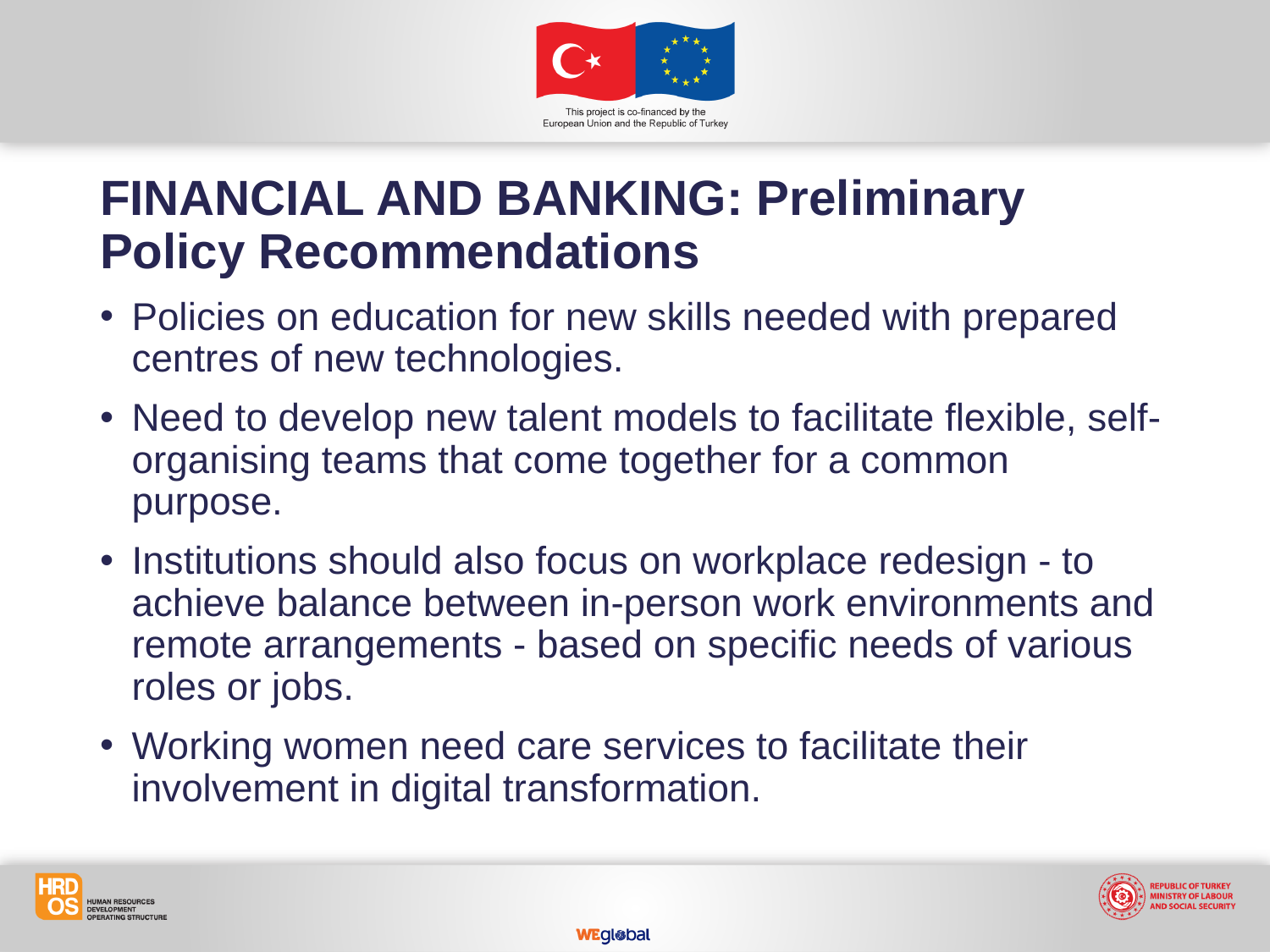

FINANCIAL AND BANKING: Preliminary Policy Recommendations
Policies on education for new skills needed with prepared centres of new technologies.
Need to develop new talent models to facilitate flexible, self-organising teams that come together for a common purpose.
Institutions should also focus on workplace redesign - to achieve balance between in-person work environments and remote arrangements - based on specific needs of various roles or jobs.
Working women need care services to facilitate their involvement in digital transformation.